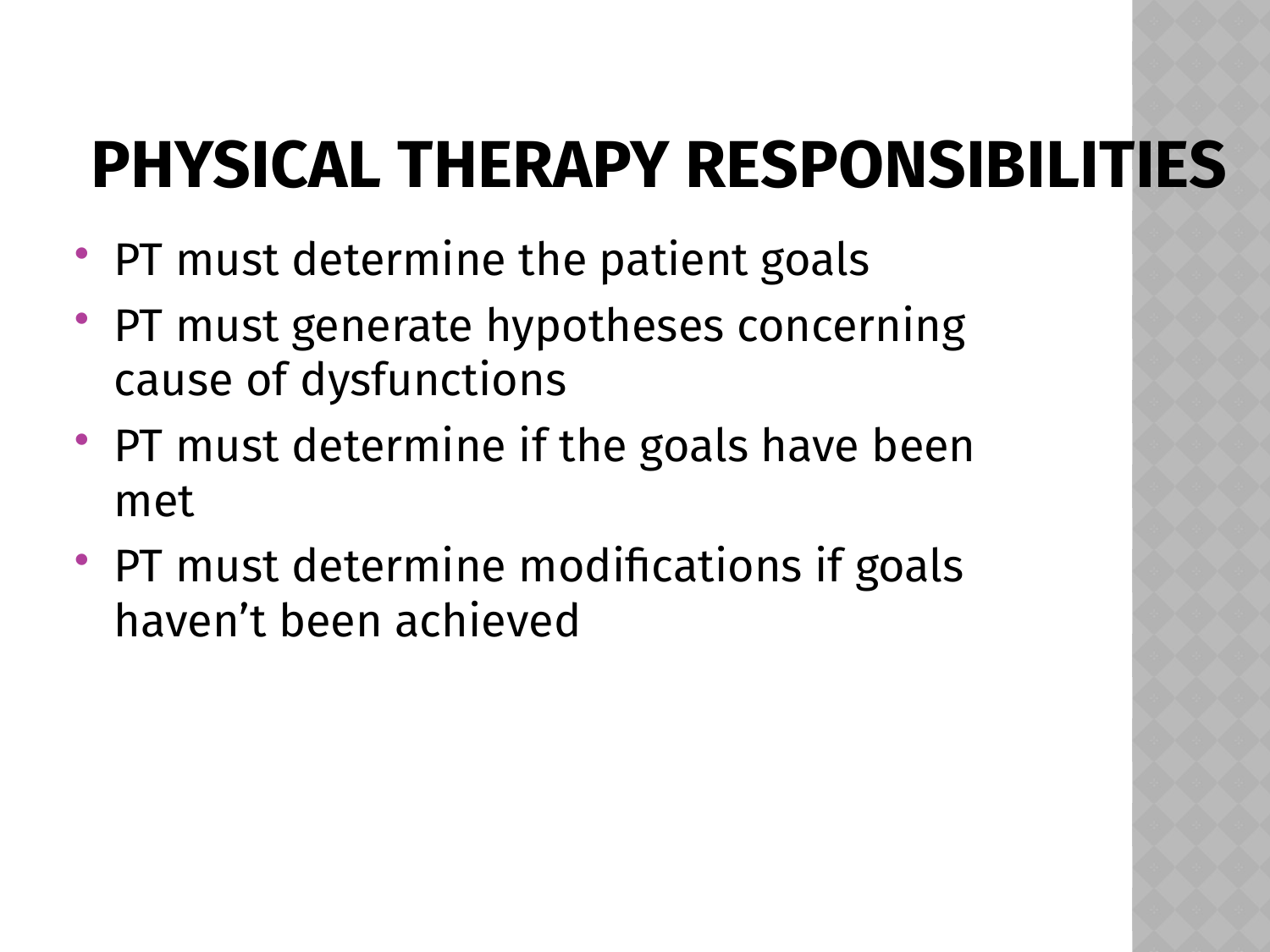

# Physical Therapy Responsibilities
PT must determine the patient goals
PT must generate hypotheses concerning cause of dysfunctions
PT must determine if the goals have been met
PT must determine modifications if goals haven’t been achieved